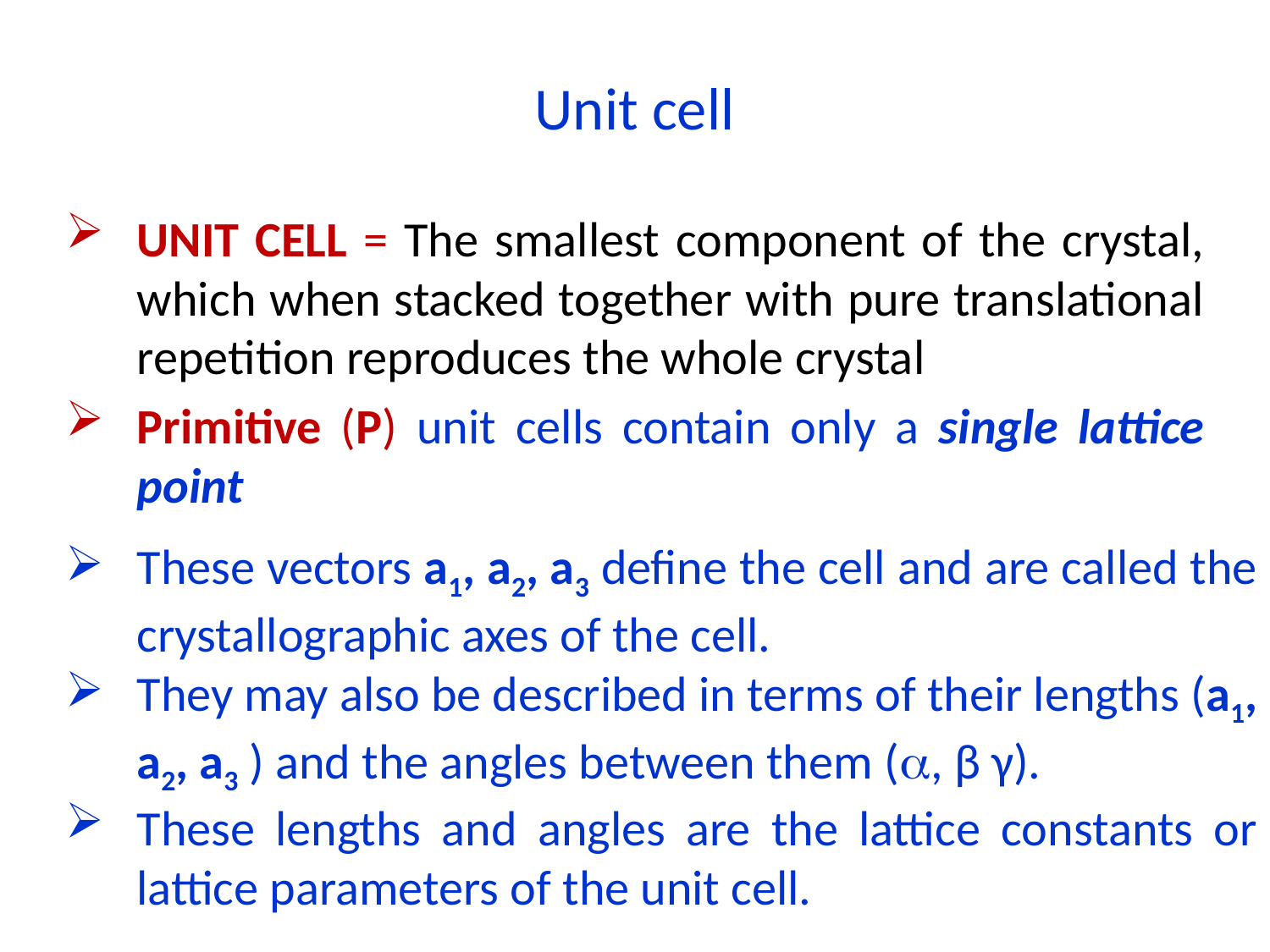

# Unit cell
UNIT CELL = The smallest component of the crystal, which when stacked together with pure translational repetition reproduces the whole crystal
Primitive (P) unit cells contain only a single lattice point

These vectors a1, a2, a3 define the cell and are called the crystallographic axes of the cell.
They may also be described in terms of their lengths (a1, a2, a3 ) and the angles between them (α, β γ).
These lengths and angles are the lattice constants or lattice parameters of the unit cell.